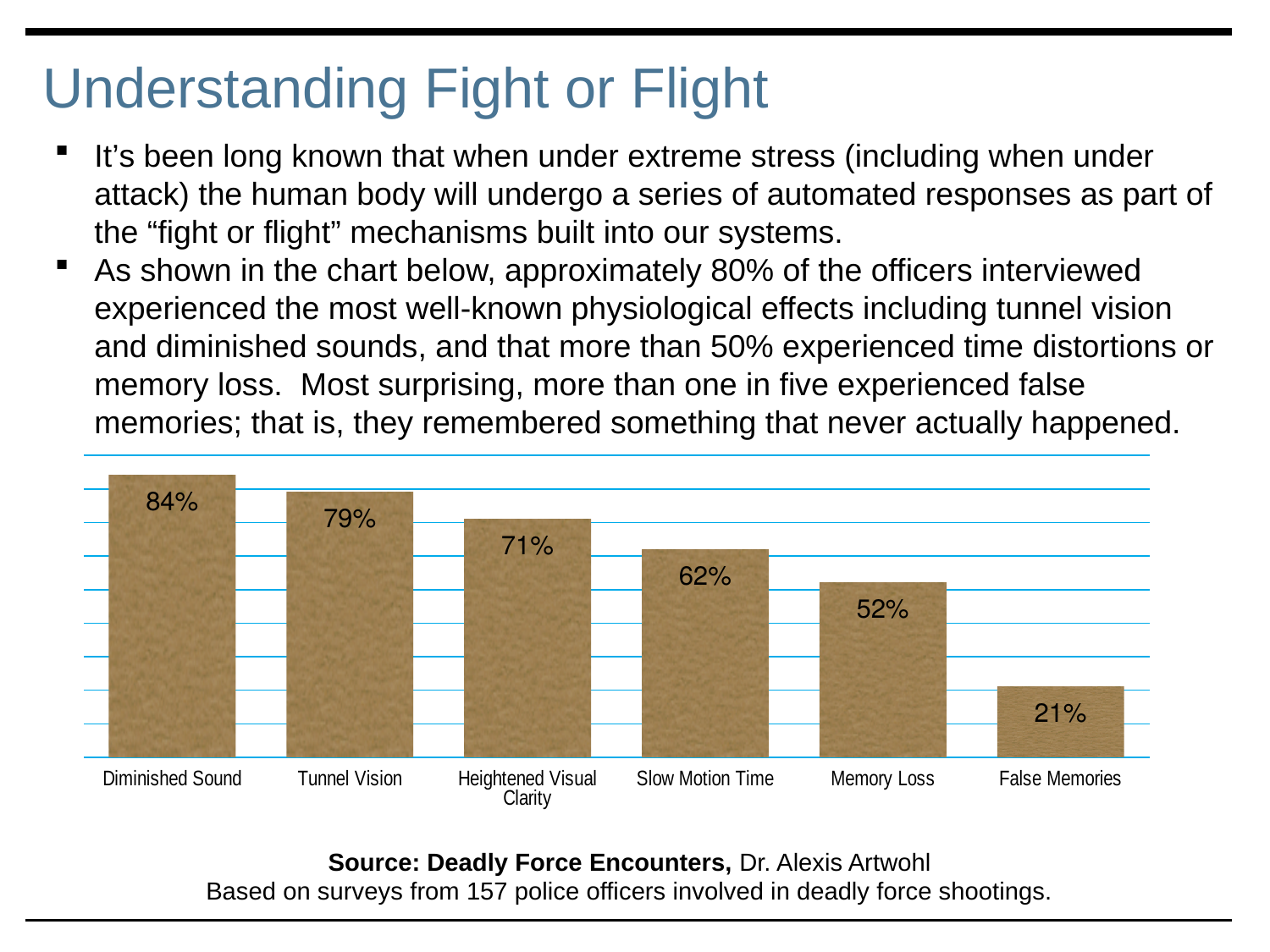

# Understanding Fight or Flight
It’s been long known that when under extreme stress (including when under attack) the human body will undergo a series of automated responses as part of the “fight or flight” mechanisms built into our systems.
As shown in the chart below, approximately 80% of the officers interviewed experienced the most well-known physiological effects including tunnel vision and diminished sounds, and that more than 50% experienced time distortions or memory loss.  Most surprising, more than one in five experienced false memories; that is, they remembered something that never actually happened.

### Chart

| Category | Percentage |
|---|---|
| Diminished Sound | 0.84 |
| Tunnel Vision | 0.79 |
| Heightened Visual Clarity | 0.71 |
| Slow Motion Time | 0.62 |
| Memory Loss | 0.52 |
| False Memories | 0.21 |
Source: Deadly Force Encounters, Dr. Alexis Artwohl
Based on surveys from 157 police officers involved in deadly force shootings.